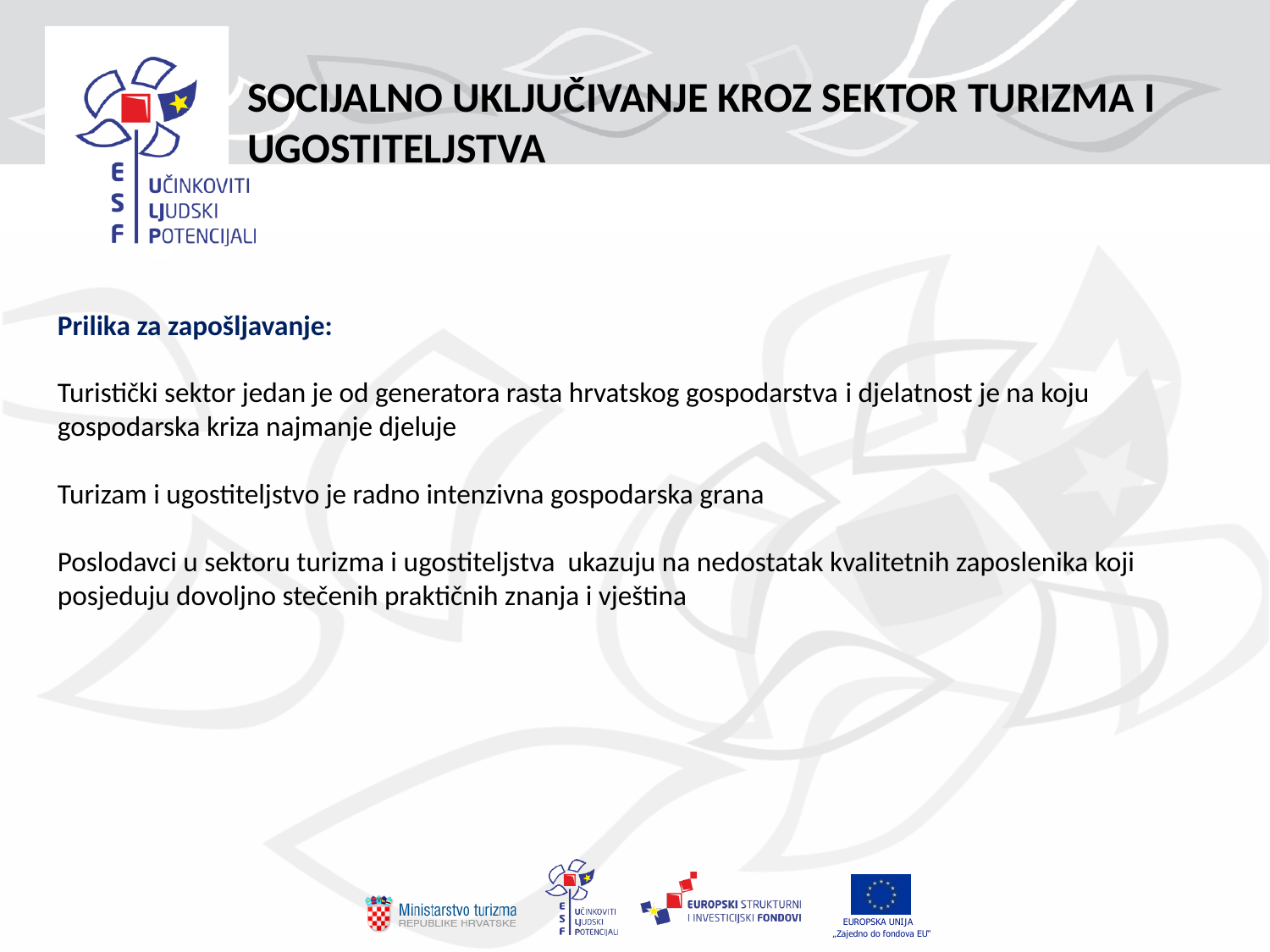

SOCIJALNO UKLJUČIVANJE KROZ SEKTOR TURIZMA I UGOSTITELJSTVA

Prilika za zapošljavanje:

Turistički sektor jedan je od generatora rasta hrvatskog gospodarstva i djelatnost je na koju gospodarska kriza najmanje djeluje

Turizam i ugostiteljstvo je radno intenzivna gospodarska grana

Poslodavci u sektoru turizma i ugostiteljstva  ukazuju na nedostatak kvalitetnih zaposlenika koji posjeduju dovoljno stečenih praktičnih znanja i vještina